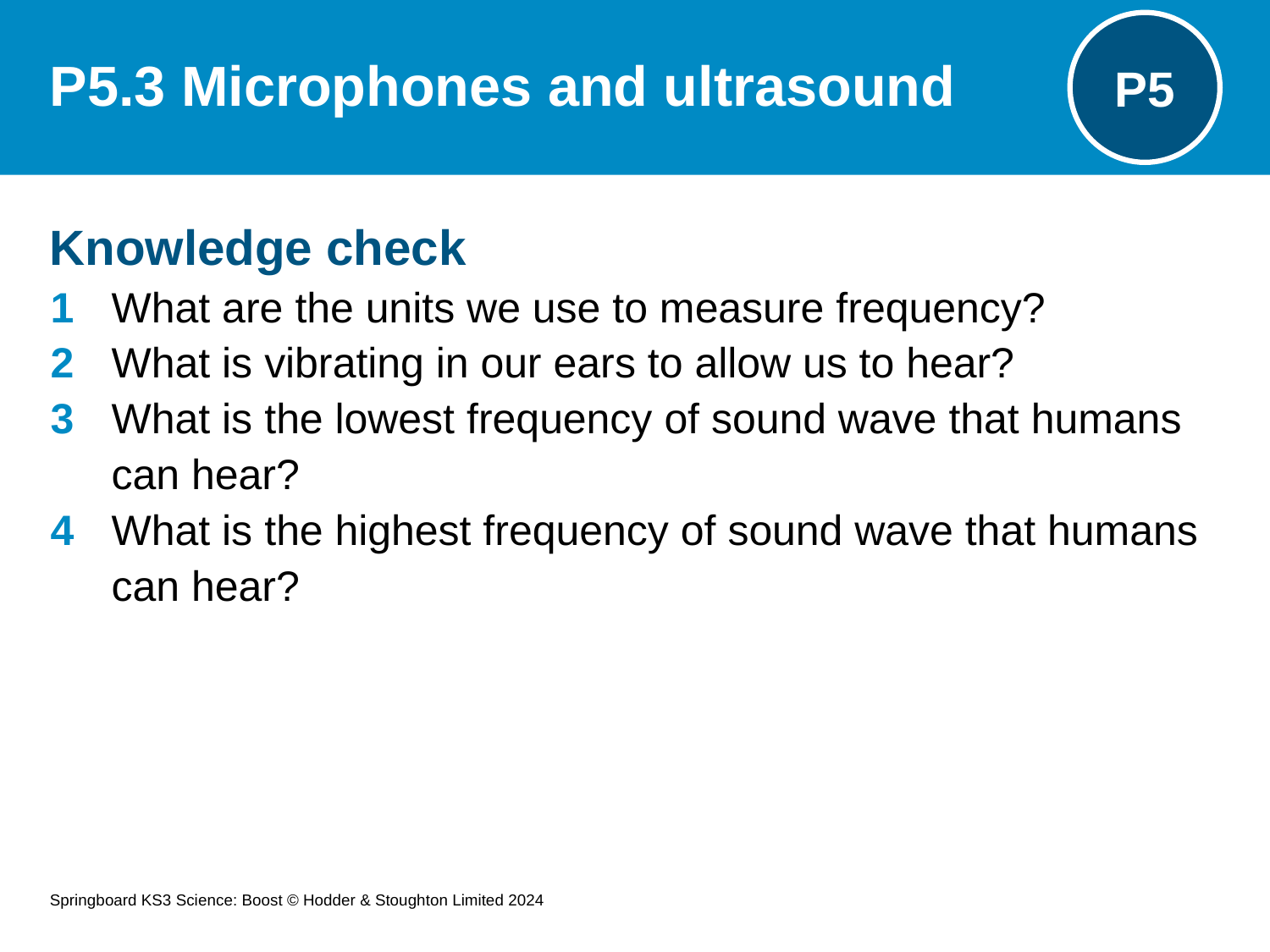

# P5.3 Microphones and ultrasound
P5
Knowledge check
1	What are the units we use to measure frequency?
2	What is vibrating in our ears to allow us to hear?
3	What is the lowest frequency of sound wave that humans can hear?
4	What is the highest frequency of sound wave that humans can hear?

Springboard KS3 Science: Boost © Hodder & Stoughton Limited 2024